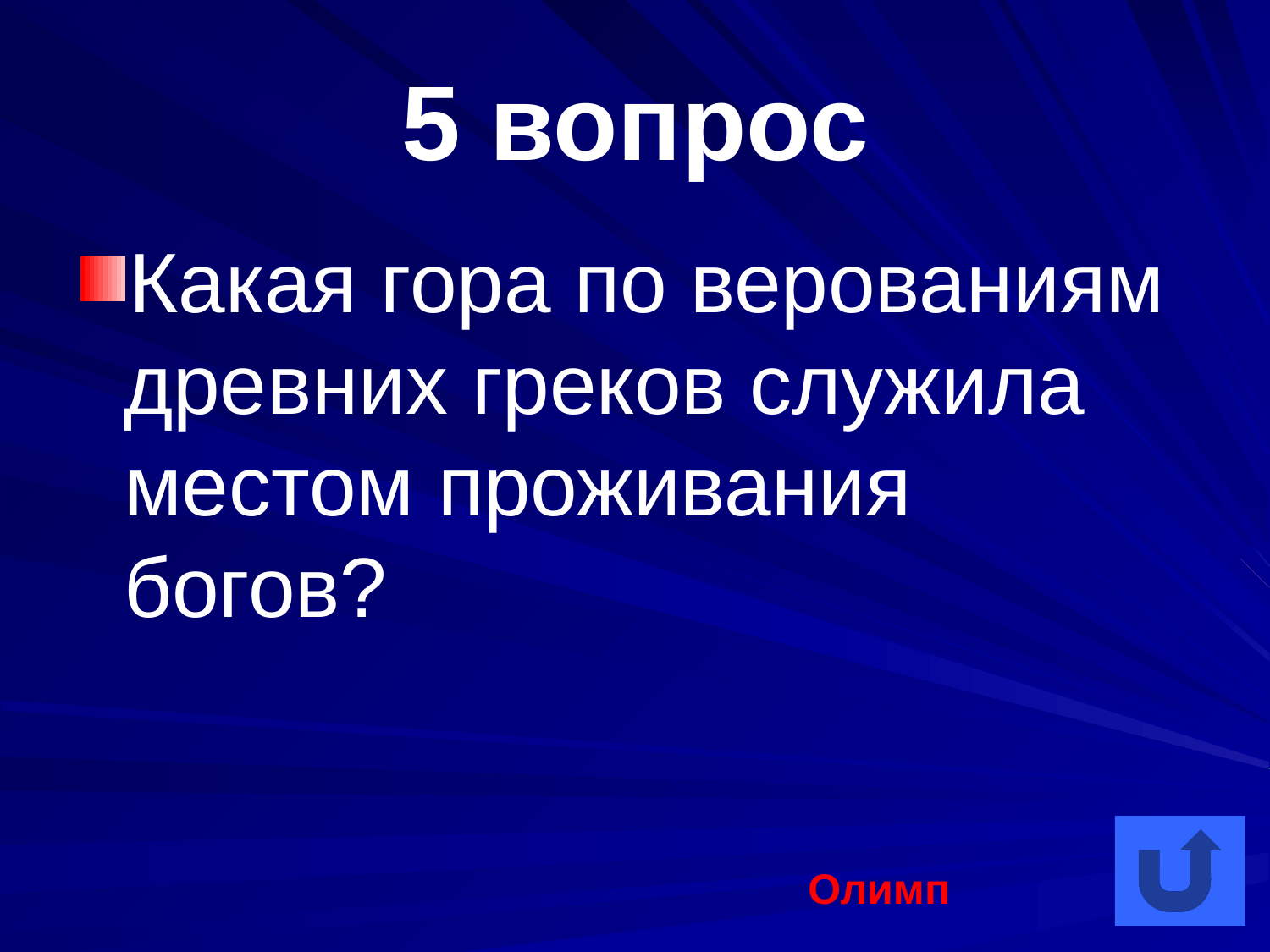

# 5 вопрос
Какая гора по верованиям древних греков служила местом проживания богов?

Олимп